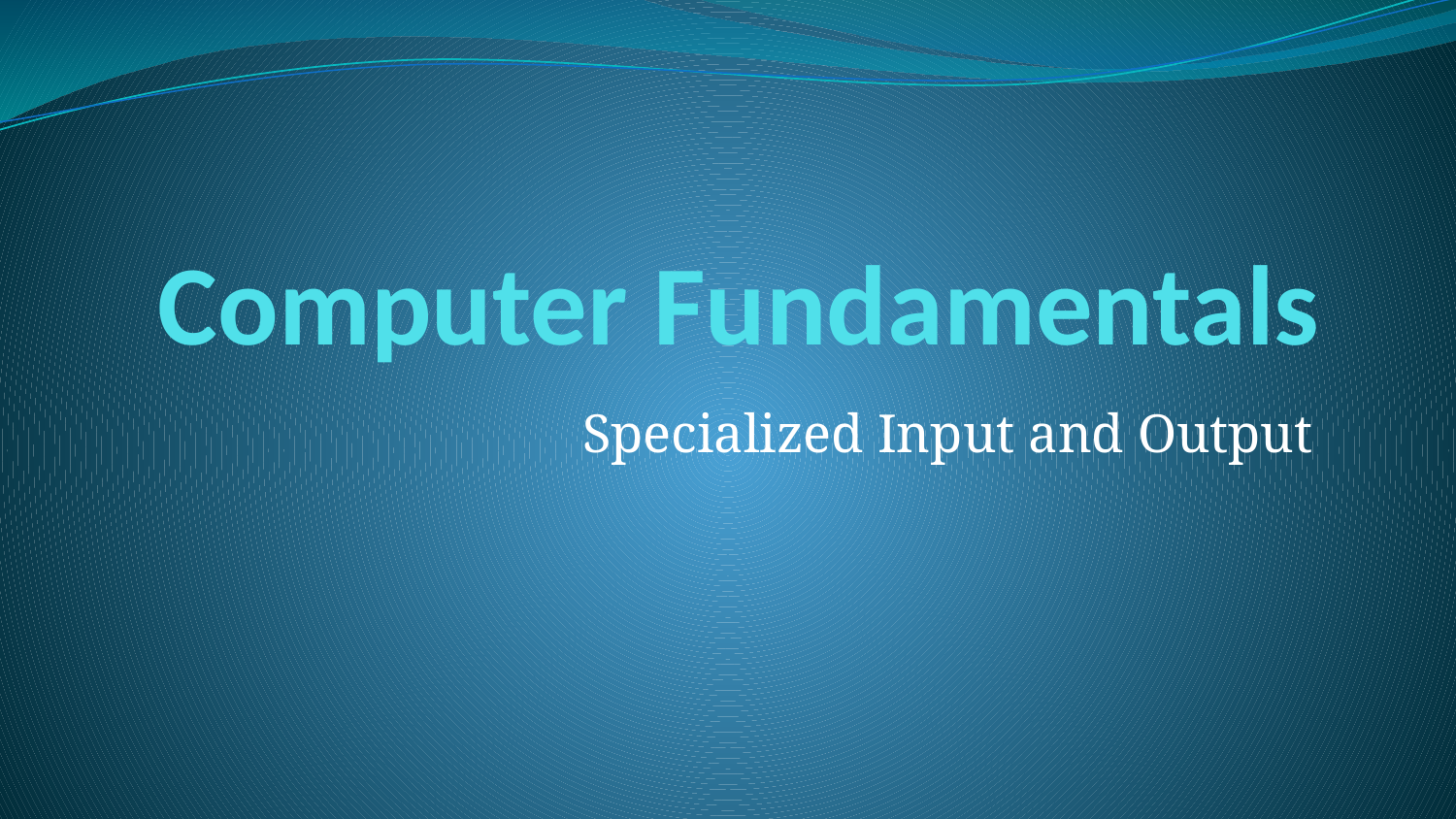

# Computer Fundamentals
Specialized Input and Output